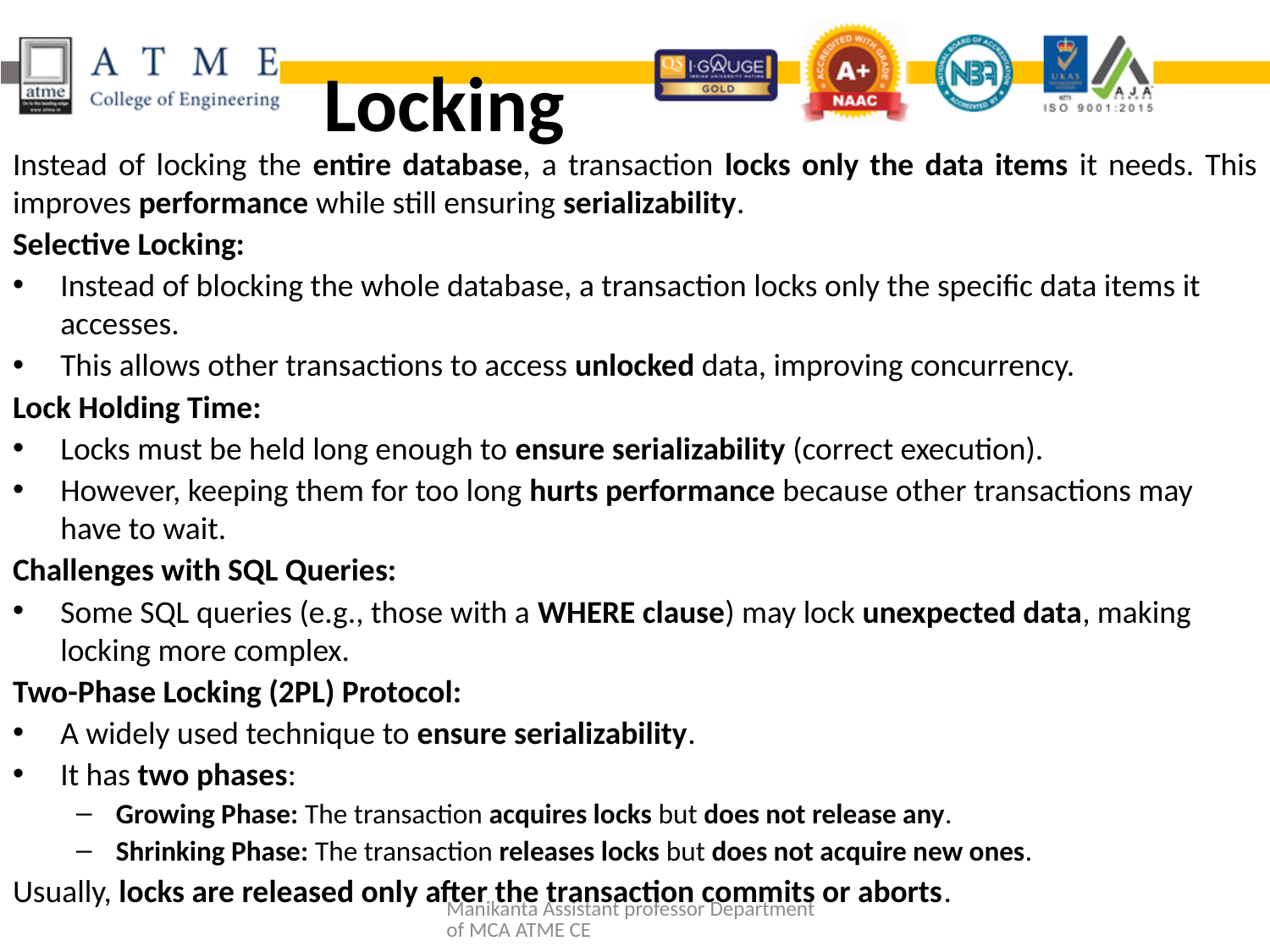

# Locking
Instead of locking the entire database, a transaction locks only the data items it needs. This improves performance while still ensuring serializability.
Selective Locking:
Instead of blocking the whole database, a transaction locks only the specific data items it accesses.
This allows other transactions to access unlocked data, improving concurrency.
Lock Holding Time:
Locks must be held long enough to ensure serializability (correct execution).
However, keeping them for too long hurts performance because other transactions may have to wait.
Challenges with SQL Queries:
Some SQL queries (e.g., those with a WHERE clause) may lock unexpected data, making locking more complex.
Two-Phase Locking (2PL) Protocol:
A widely used technique to ensure serializability.
It has two phases:
Growing Phase: The transaction acquires locks but does not release any.
Shrinking Phase: The transaction releases locks but does not acquire new ones.
Usually, locks are released only after the transaction commits or aborts.

Manikanta Assistant professor Department of MCA ATME CE